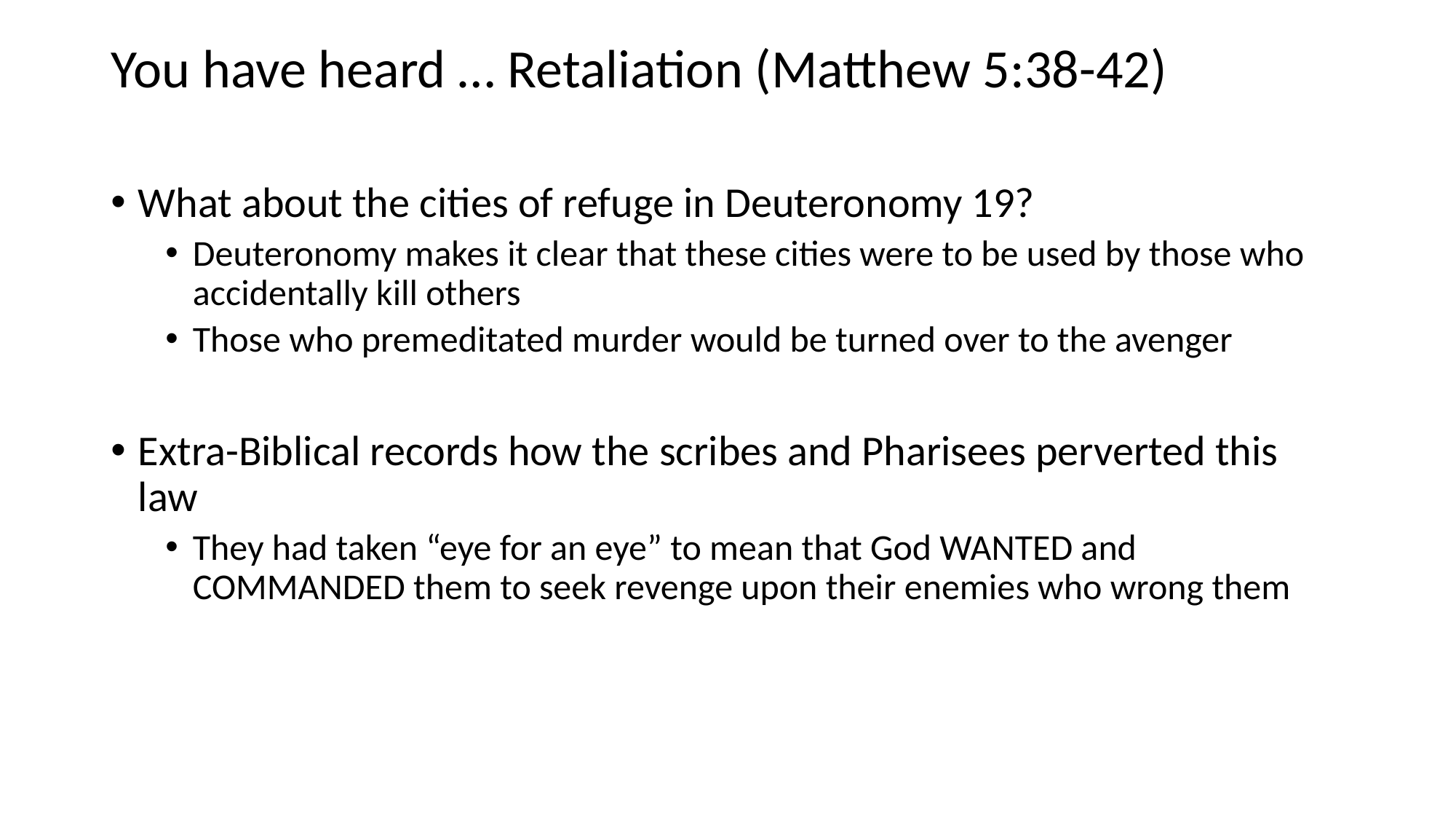

# You have heard … Retaliation (Matthew 5:38-42)

What about the cities of refuge in Deuteronomy 19?
Deuteronomy makes it clear that these cities were to be used by those who accidentally kill others
Those who premeditated murder would be turned over to the avenger

Extra-Biblical records how the scribes and Pharisees perverted this law
They had taken “eye for an eye” to mean that God WANTED and COMMANDED them to seek revenge upon their enemies who wrong them